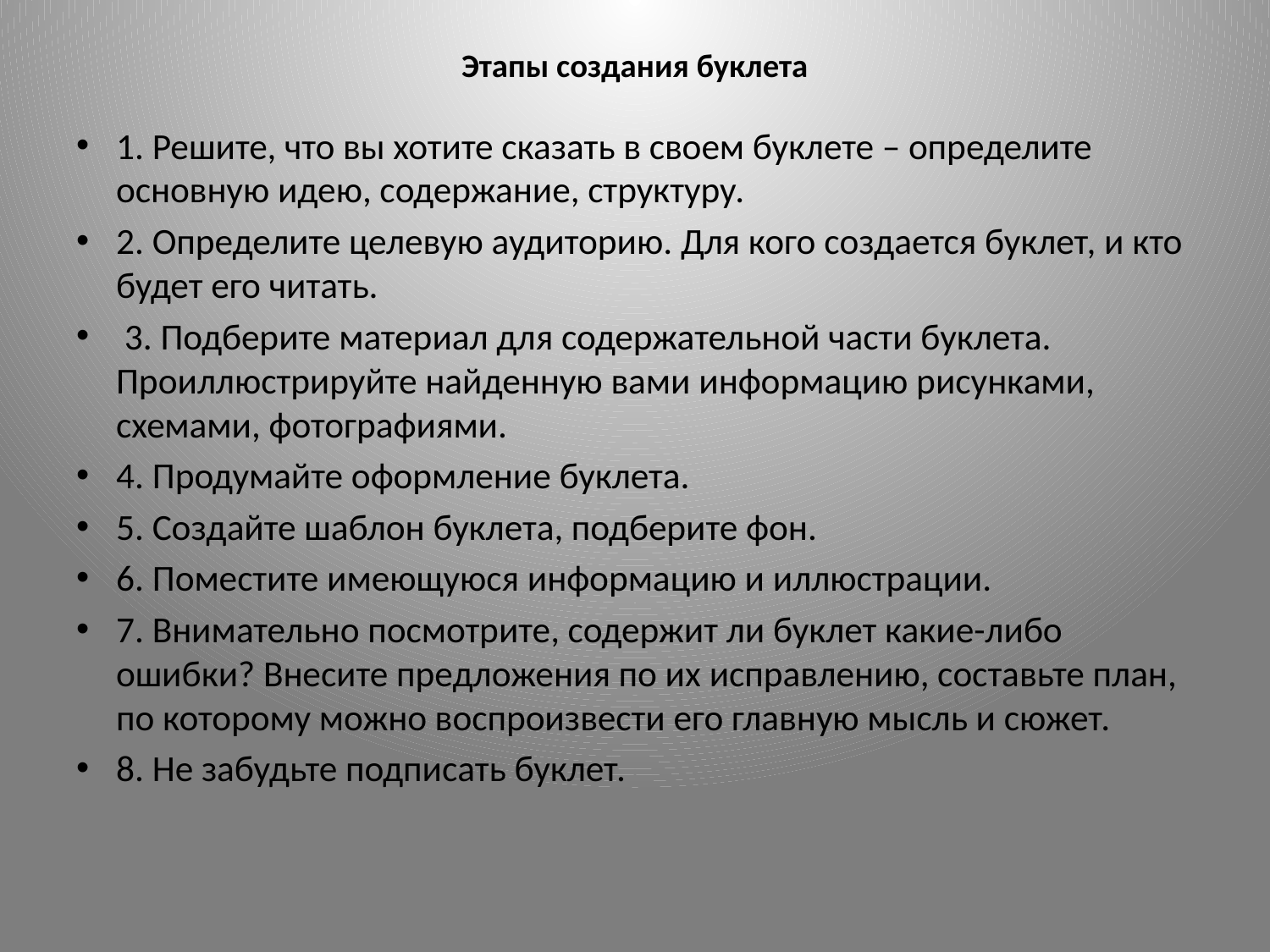

# Этапы создания буклета
1. Решите, что вы хотите сказать в своем буклете – определите основную идею, содержание, структуру.
2. Определите целевую аудиторию. Для кого создается буклет, и кто будет его читать.
 3. Подберите материал для содержательной части буклета. Проиллюстрируйте найденную вами информацию рисунками, схемами, фотографиями.
4. Продумайте оформление буклета.
5. Создайте шаблон буклета, подберите фон.
6. Поместите имеющуюся информацию и иллюстрации.
7. Внимательно посмотрите, содержит ли буклет какие-либо ошибки? Внесите предложения по их исправлению, составьте план, по которому можно воспроизвести его главную мысль и сюжет.
8. Не забудьте подписать буклет.